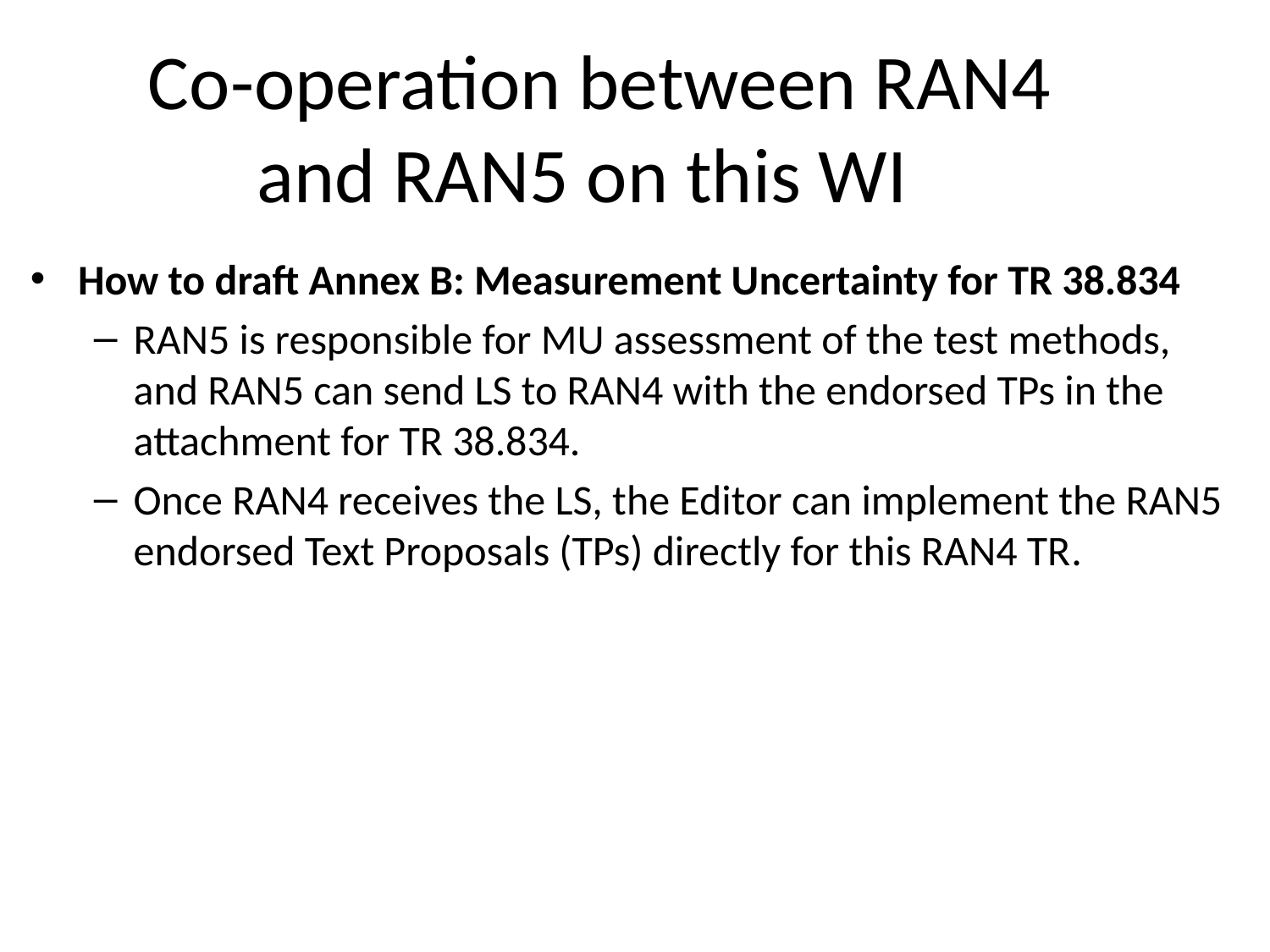

# Co-operation between RAN4 and RAN5 on this WI
How to draft Annex B: Measurement Uncertainty for TR 38.834
RAN5 is responsible for MU assessment of the test methods, and RAN5 can send LS to RAN4 with the endorsed TPs in the attachment for TR 38.834.
Once RAN4 receives the LS, the Editor can implement the RAN5 endorsed Text Proposals (TPs) directly for this RAN4 TR.